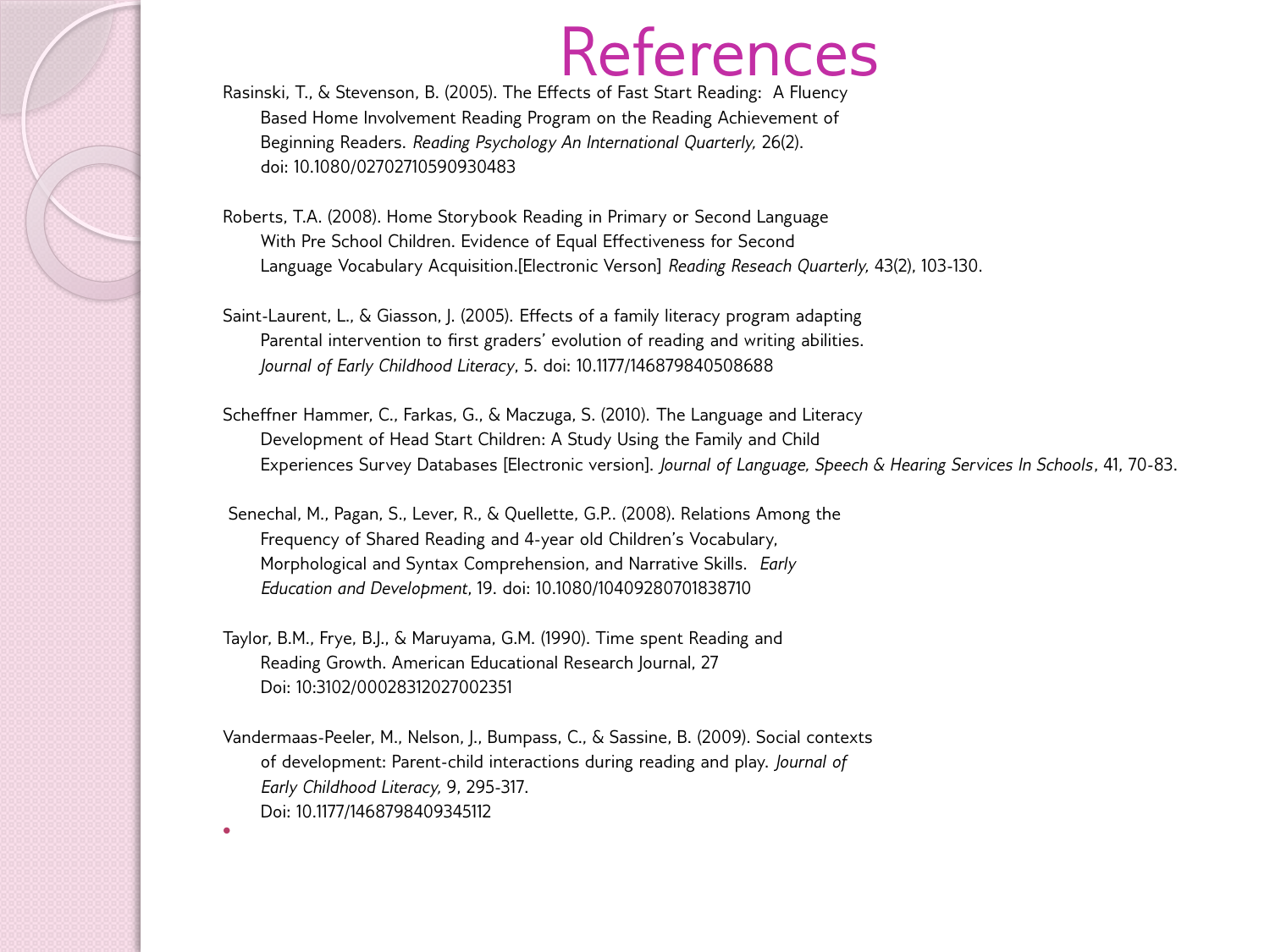

# References
Rasinski, T., & Stevenson, B. (2005). The Effects of Fast Start Reading:  A Fluency
	Based Home Involvement Reading Program on the Reading Achievement of
	Beginning Readers. Reading Psychology An International Quarterly, 26(2).
	doi: 10.1080/02702710590930483

Roberts, T.A. (2008). Home Storybook Reading in Primary or Second Language
	With Pre School Children. Evidence of Equal Effectiveness for Second
	Language Vocabulary Acquisition.[Electronic Verson] Reading Reseach Quarterly, 43(2), 103-130.

Saint-Laurent, L., & Giasson, J. (2005). Effects of a family literacy program adapting
	Parental intervention to first graders’ evolution of reading and writing abilities.
	Journal of Early Childhood Literacy, 5. doi: 10.1177/146879840508688

Scheffner Hammer, C., Farkas, G., & Maczuga, S. (2010). The Language and Literacy
	Development of Head Start Children: A Study Using the Family and Child
	Experiences Survey Databases [Electronic version]. Journal of Language, Speech & Hearing Services In Schools, 41, 70-83.

 Senechal, M., Pagan, S., Lever, R., & Quellette, G.P.. (2008). Relations Among the
	Frequency of Shared Reading and 4-year old Children’s Vocabulary,
	Morphological and Syntax Comprehension, and Narrative Skills.  Early
	Education and Development, 19. doi: 10.1080/10409280701838710

Taylor, B.M., Frye, B.J., & Maruyama, G.M. (1990). Time spent Reading and
	Reading Growth. American Educational Research Journal, 27
	Doi: 10:3102/00028312027002351

Vandermaas-Peeler, M., Nelson, J., Bumpass, C., & Sassine, B. (2009). Social contexts
	of development: Parent-child interactions during reading and play. Journal of
	Early Childhood Literacy, 9, 295-317.
	Doi: 10.1177/1468798409345112